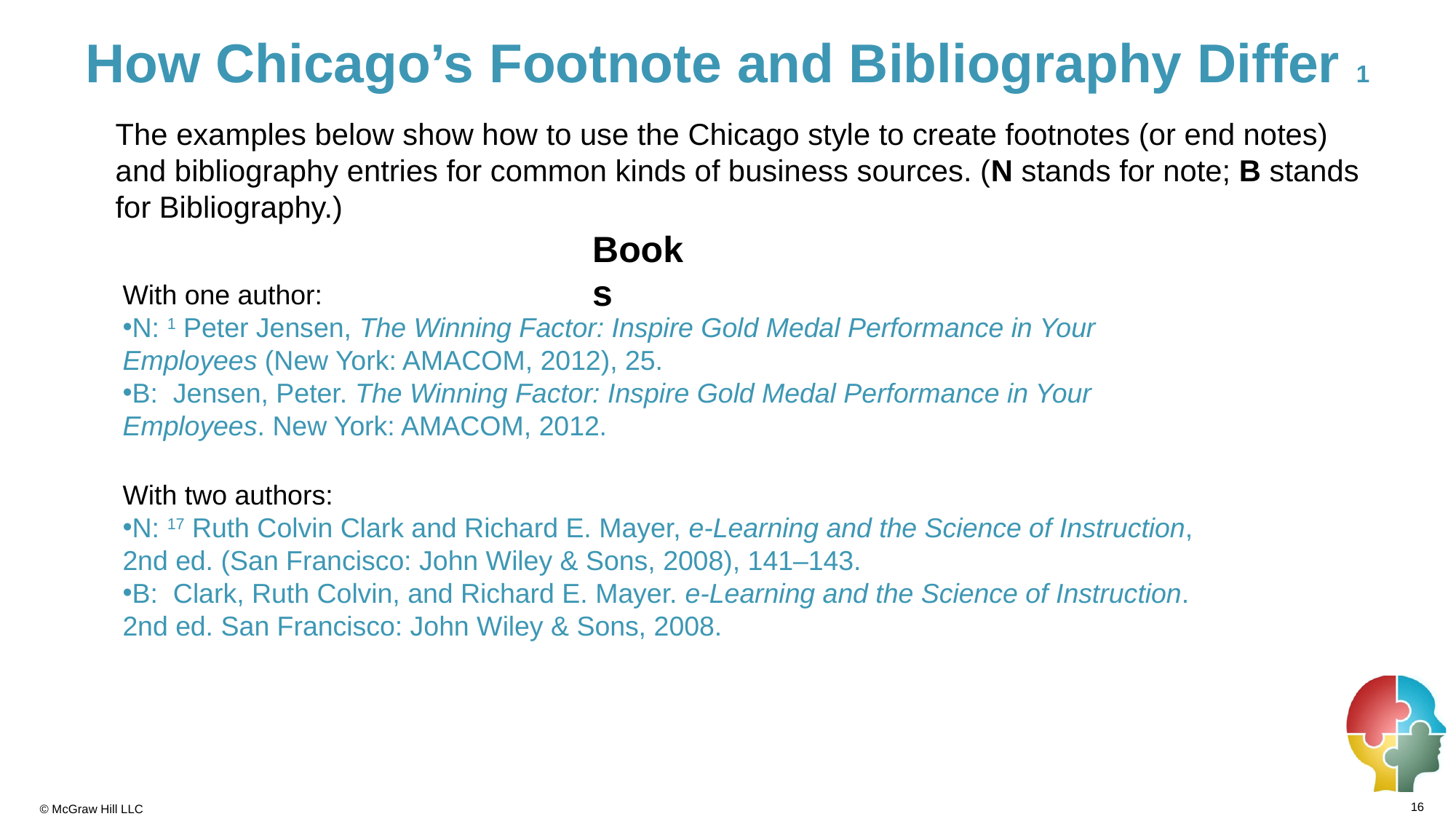

# How Chicago’s Footnote and Bibliography Differ 1
The examples below show how to use the Chicago style to create footnotes (or end notes) and bibliography entries for common kinds of business sources. (N stands for note; B stands for Bibliography.)
Books
With one author:
N: 1 Peter Jensen, The Winning Factor: Inspire Gold Medal Performance in Your Employees (New York: AMACOM, 2012), 25.
B:  Jensen, Peter. The Winning Factor: Inspire Gold Medal Performance in Your Employees. New York: AMACOM, 2012.
With two authors:
N: 17 Ruth Colvin Clark and Richard E. Mayer, e-Learning and the Science of Instruction, 2nd ed. (San Francisco: John Wiley & Sons, 2008), 141–143.
B:  Clark, Ruth Colvin, and Richard E. Mayer. e-Learning and the Science of Instruction. 2nd ed. San Francisco: John Wiley & Sons, 2008.
16